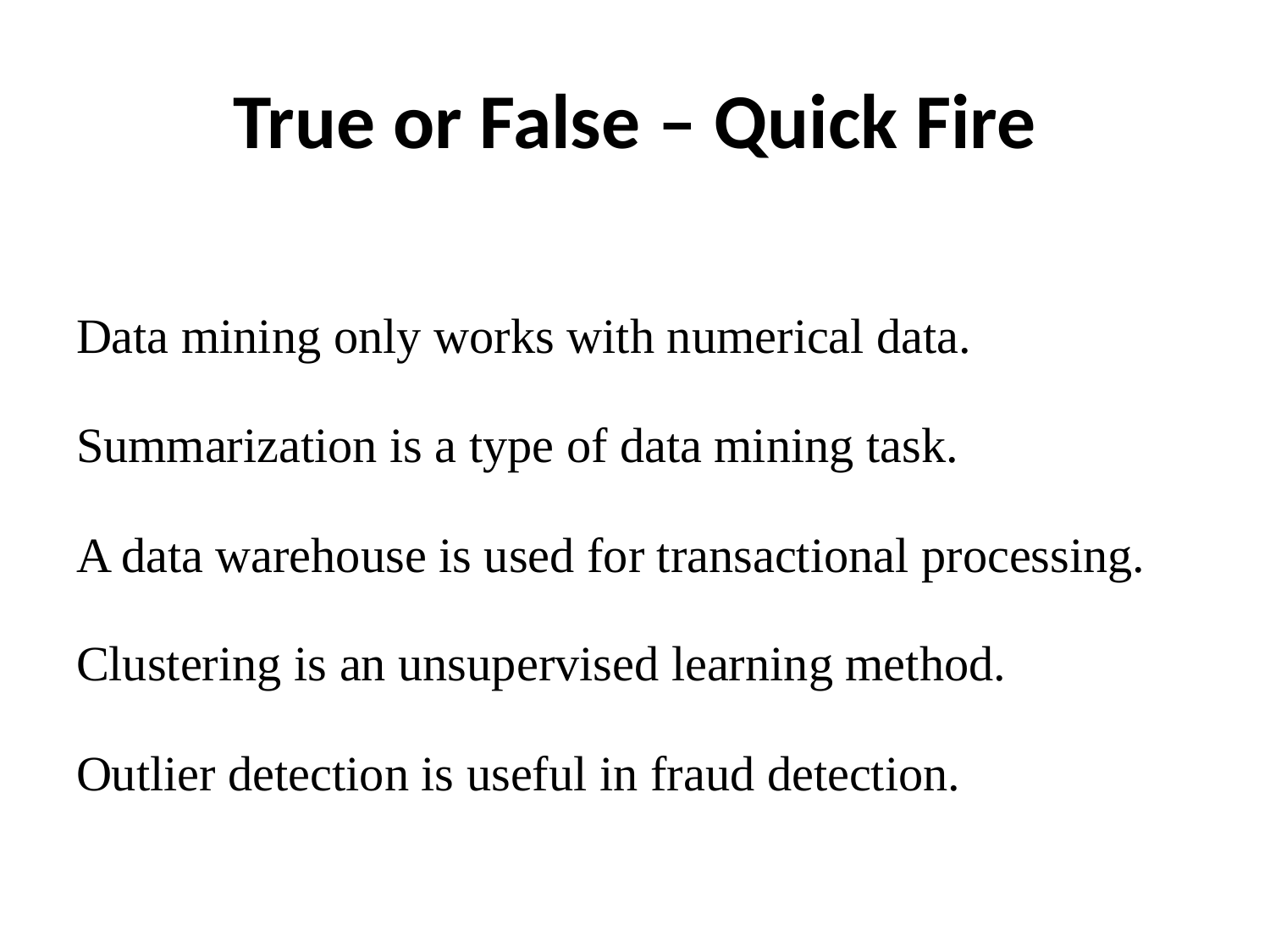

# True or False – Quick Fire
| Data mining only works with numerical data. Summarization is a type of data mining task. A data warehouse is used for transactional processing. Clustering is an unsupervised learning method. Outlier detection is useful in fraud detection. |
| --- |